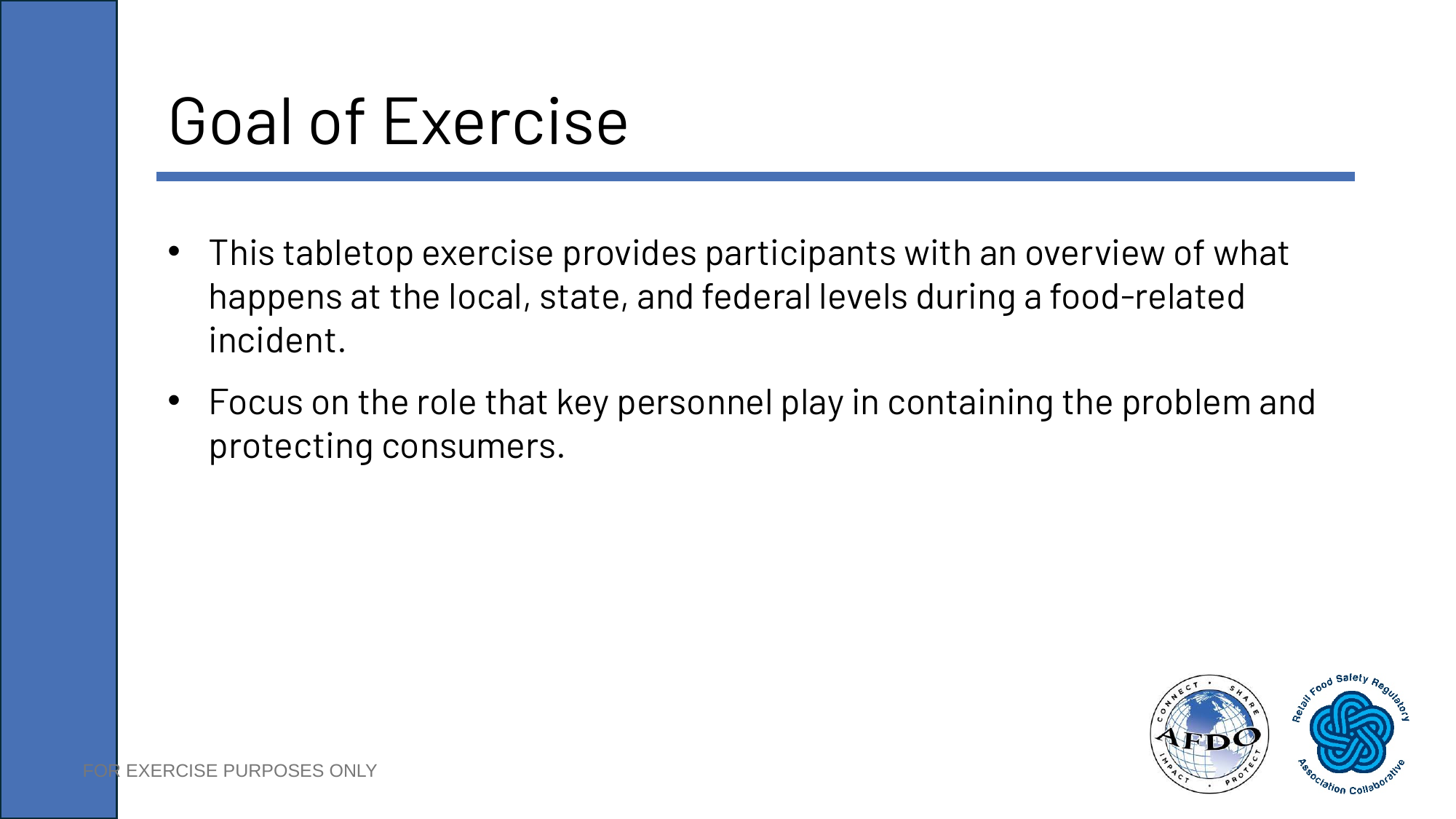

# Goal of Exercise
This tabletop exercise provides participants with an overview of what happens at the local, state, and federal levels during a food-related incident.
Focus on the role that key personnel play in containing the problem and protecting consumers.
FOR EXERCISE PURPOSES ONLY